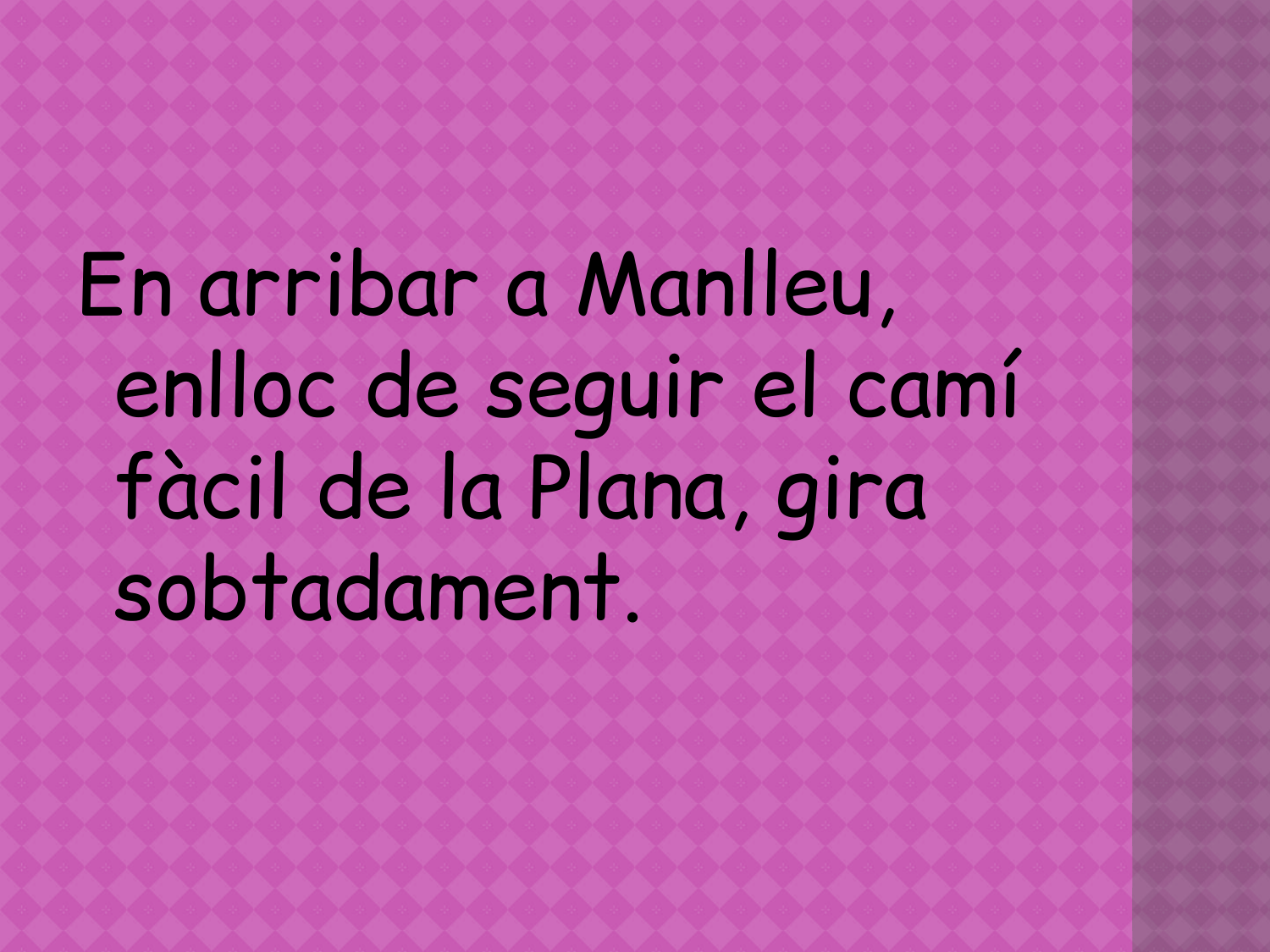

#
En arribar a Manlleu, enlloc de seguir el camí fàcil de la Plana, gira sobtadament.